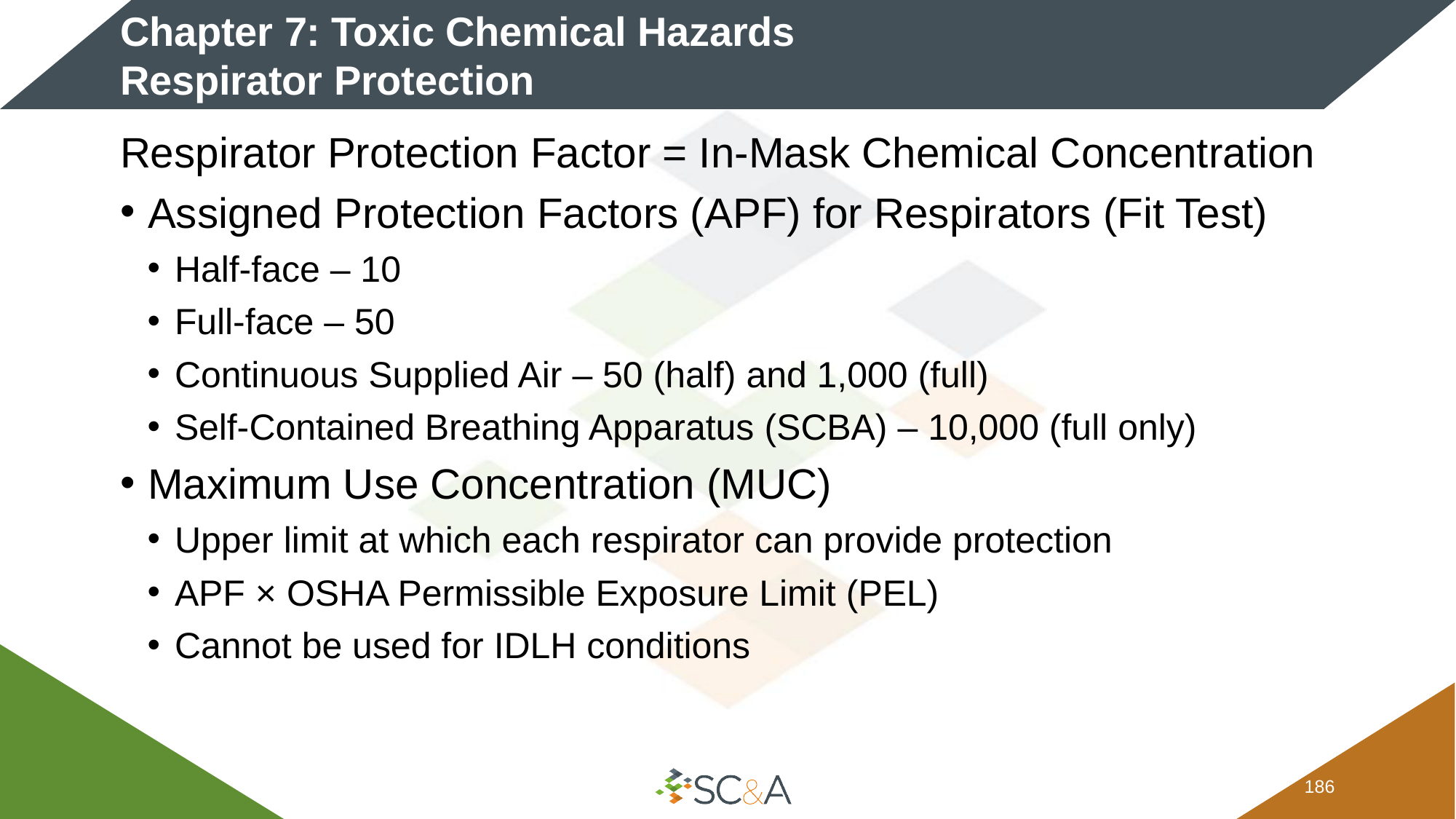

# Chapter 7: Toxic Chemical Hazards Respirator Protection
Respirator Protection Factor = In-Mask Chemical Concentration
Assigned Protection Factors (APF) for Respirators (Fit Test)
Half-face – 10
Full-face – 50
Continuous Supplied Air – 50 (half) and 1,000 (full)
Self-Contained Breathing Apparatus (SCBA) – 10,000 (full only)
Maximum Use Concentration (MUC)
Upper limit at which each respirator can provide protection
APF × OSHA Permissible Exposure Limit (PEL)
Cannot be used for IDLH conditions
186